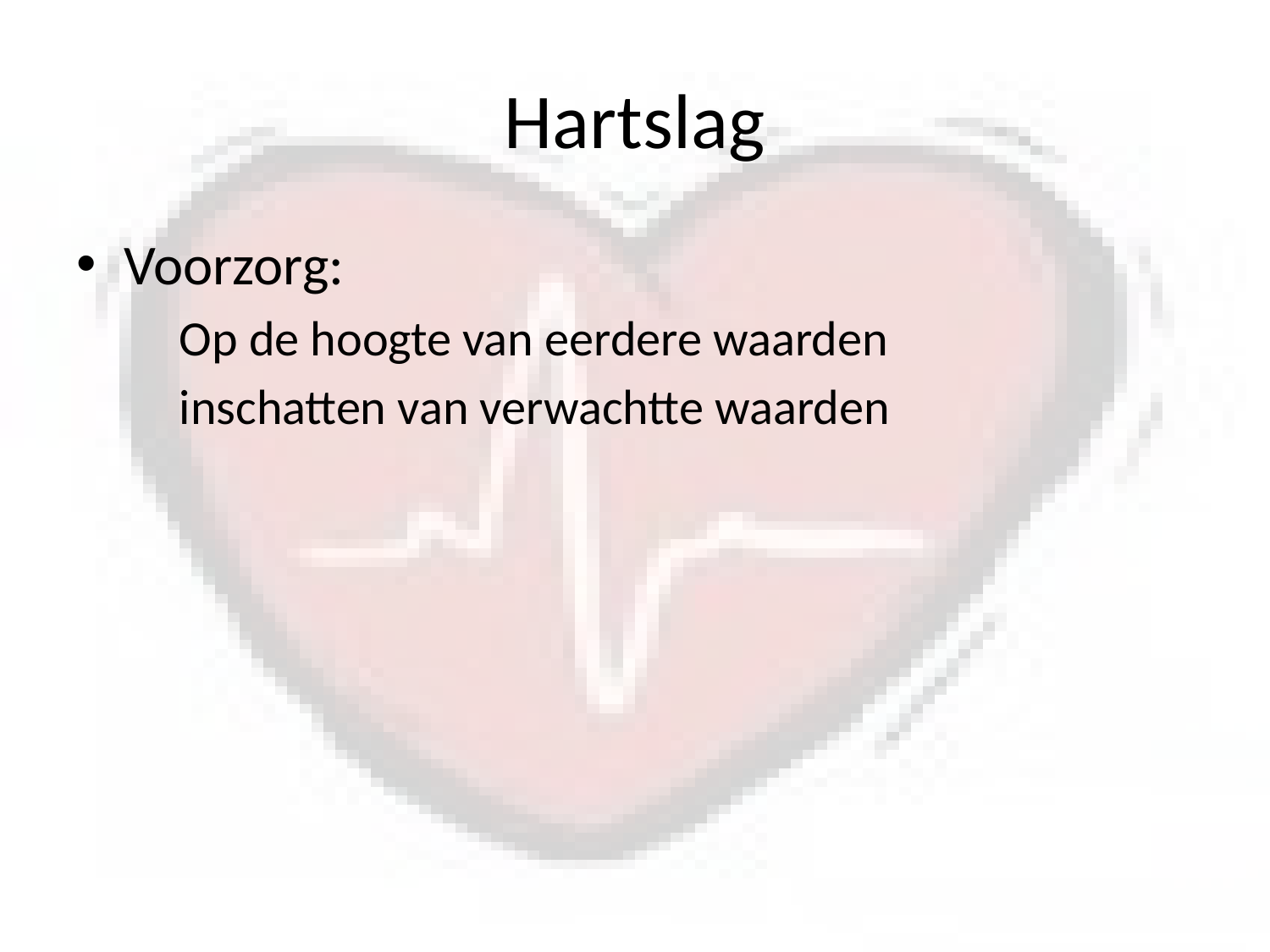

# Hartslag
Voorzorg:
	Op de hoogte van eerdere waarden
	inschatten van verwachtte waarden